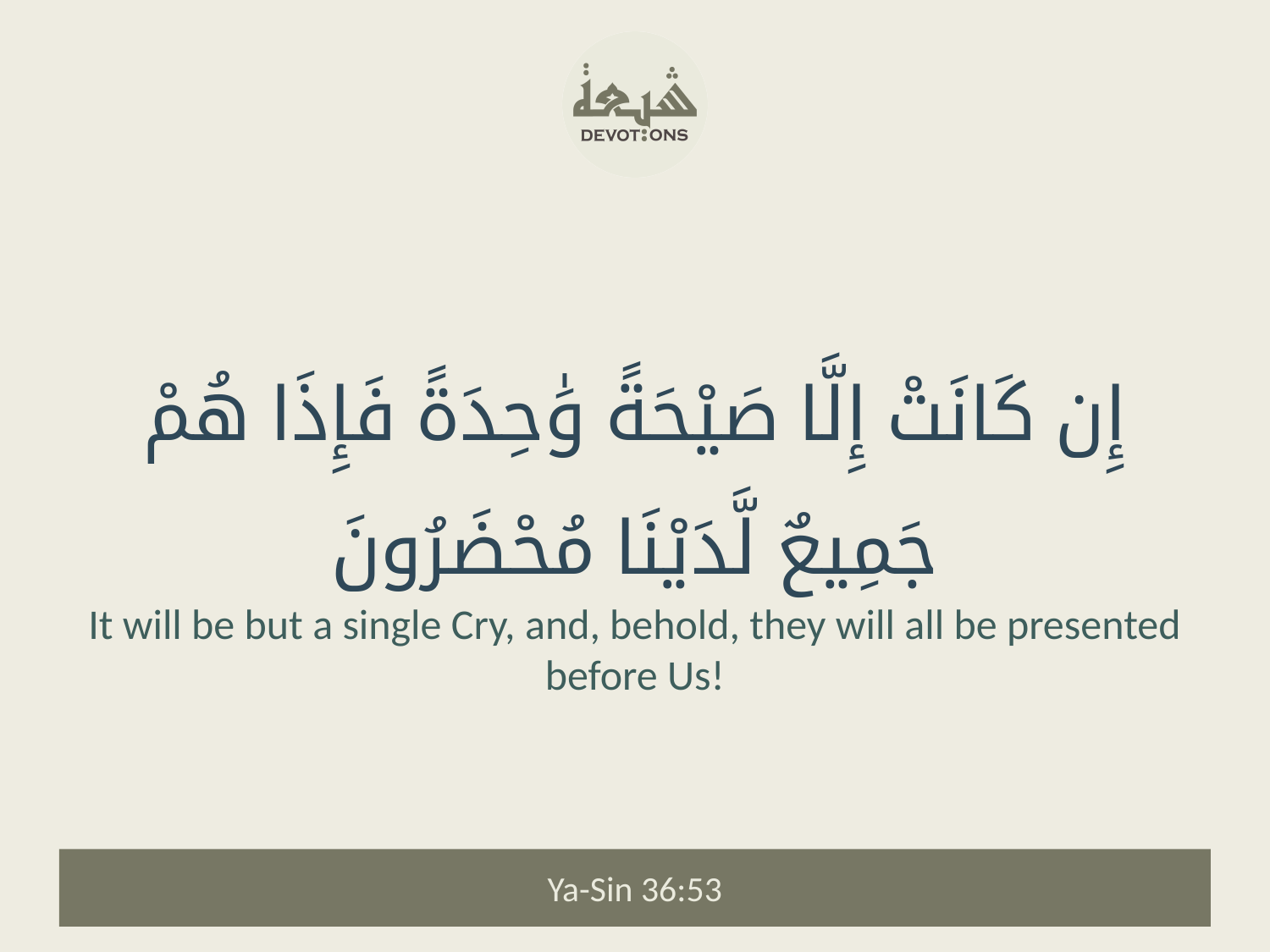

إِن كَانَتْ إِلَّا صَيْحَةً وَٰحِدَةً فَإِذَا هُمْ جَمِيعٌ لَّدَيْنَا مُحْضَرُونَ
It will be but a single Cry, and, behold, they will all be presented before Us!
Ya-Sin 36:53